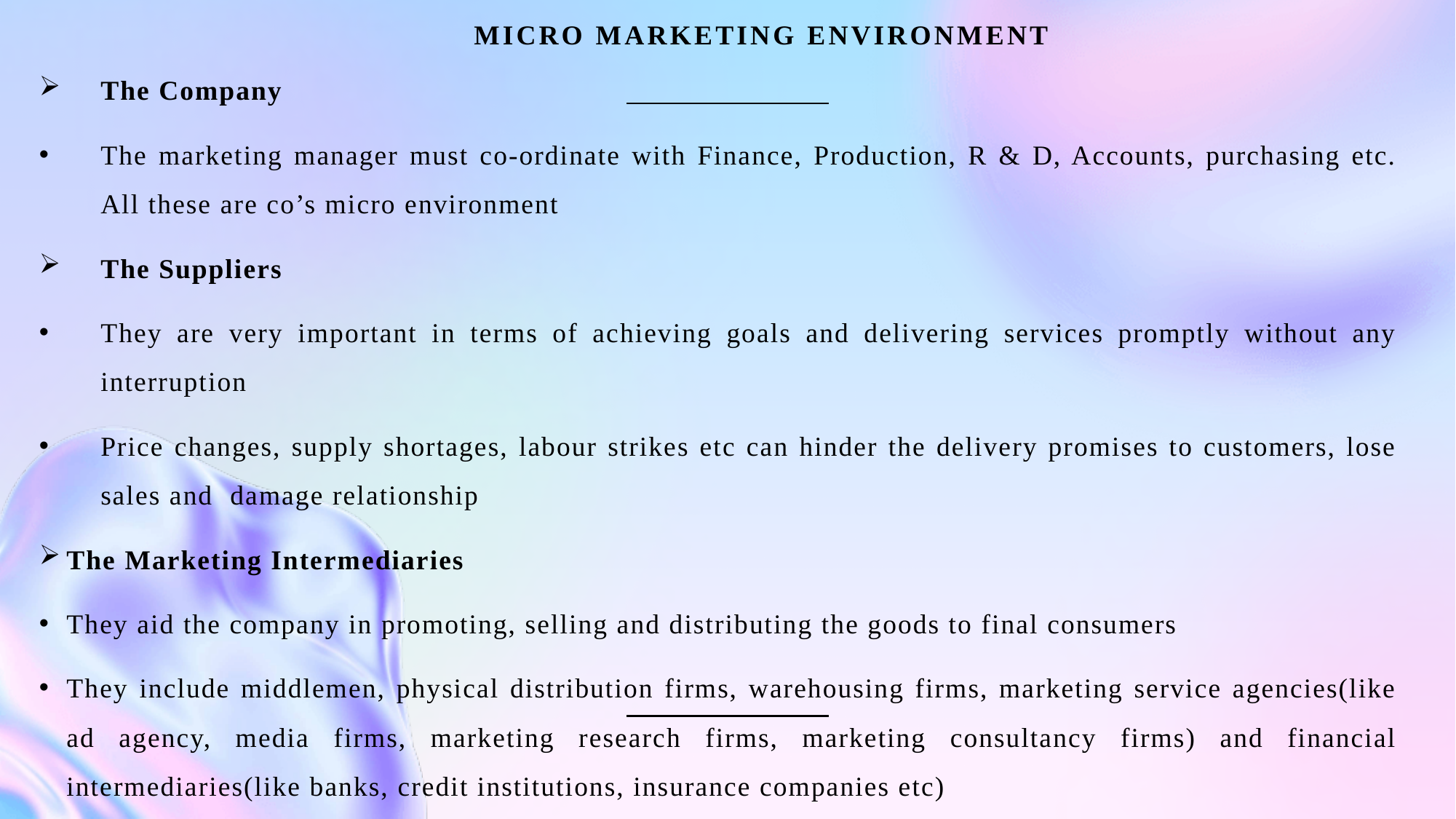

MICRO MARKETING ENVIRONMENT
The Company
The marketing manager must co-ordinate with Finance, Production, R & D, Accounts, purchasing etc. All these are co’s micro environment
The Suppliers
They are very important in terms of achieving goals and delivering services promptly without any interruption
Price changes, supply shortages, labour strikes etc can hinder the delivery promises to customers, lose sales and  damage relationship
The Marketing Intermediaries
They aid the company in promoting, selling and distributing the goods to final consumers
They include middlemen, physical distribution firms, warehousing firms, marketing service agencies(like ad agency, media firms, marketing research firms, marketing consultancy firms) and financial intermediaries(like banks, credit institutions, insurance companies etc)

#